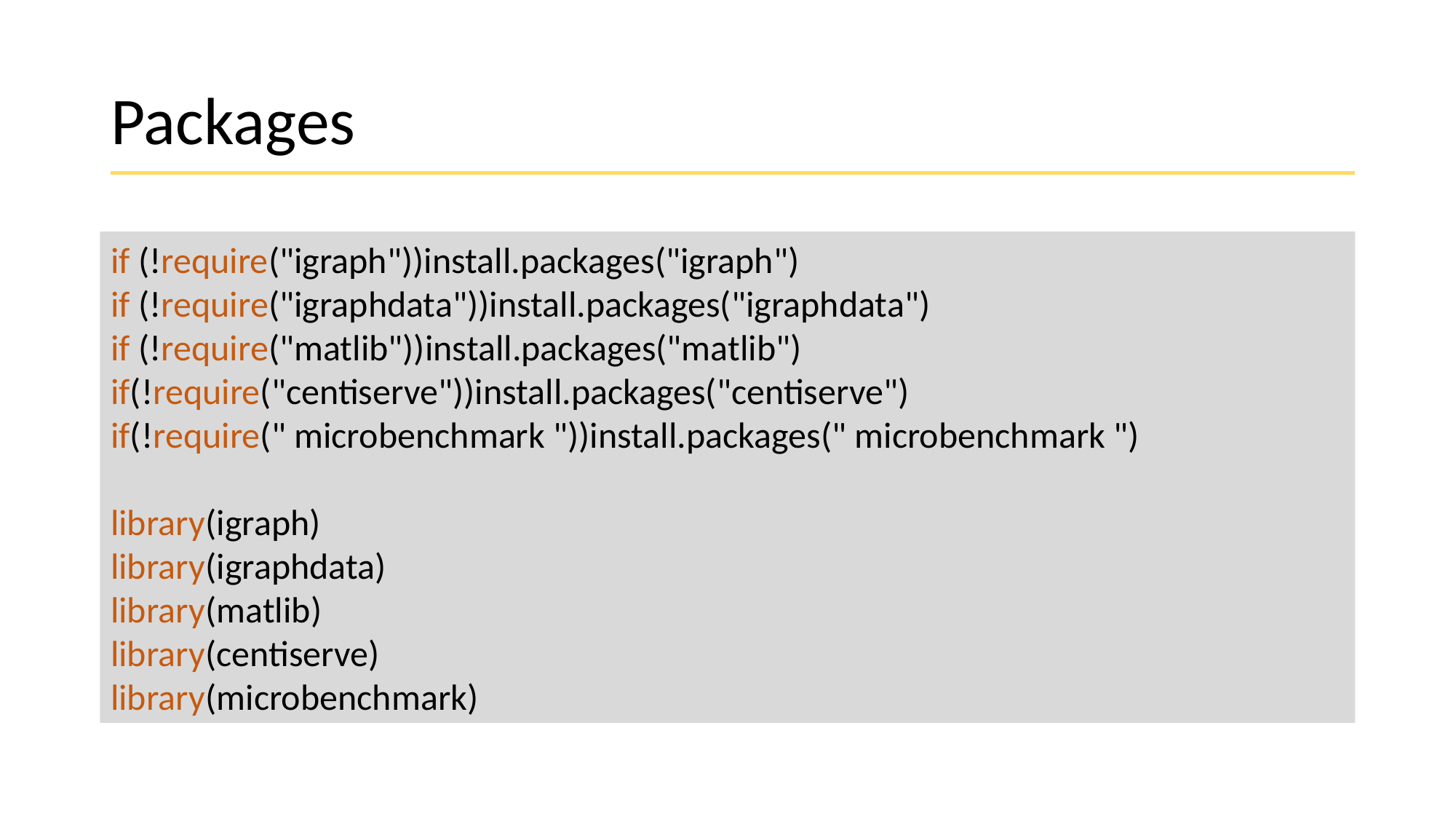

# Packages
if (!require("igraph"))install.packages("igraph")
if (!require("igraphdata"))install.packages("igraphdata")
if (!require("matlib"))install.packages("matlib")
if(!require("centiserve"))install.packages("centiserve")
if(!require(" microbenchmark "))install.packages(" microbenchmark ")

library(igraph)
library(igraphdata)
library(matlib)
library(centiserve)
library(microbenchmark)